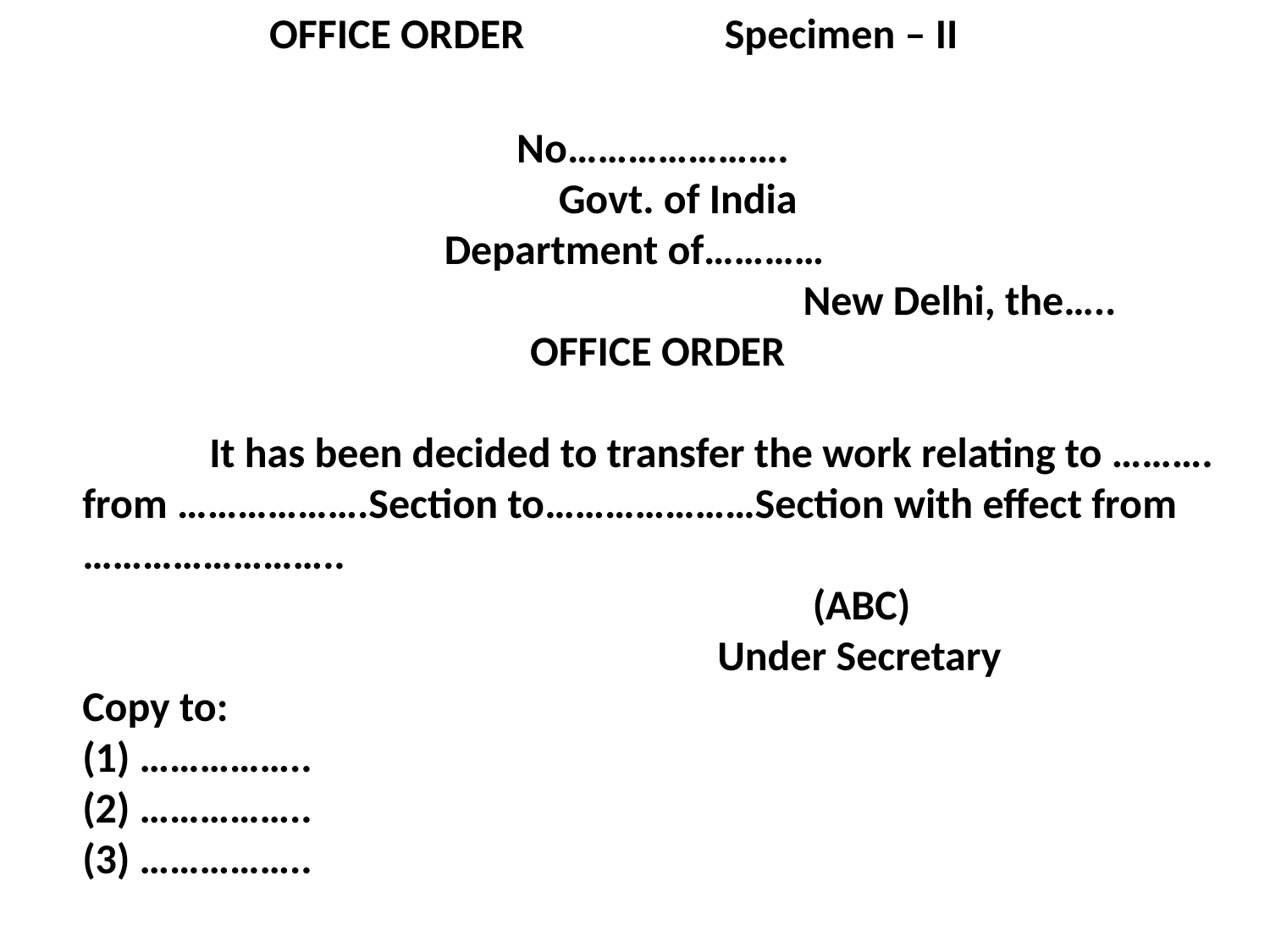

OFFICE ORDER                     Specimen – II

 No………………….
                                                  Govt. of India
                                      Department of…………
					         New Delhi, the…..
                                               OFFICE ORDER

	It has been decided to transfer the work relating to ……….
from ……………….Section to…………………Section with effect from
……………………..
					          (ABC)
					Under Secretary
Copy to:
(1) ……………..
(2) ……………..
(3) ……………..